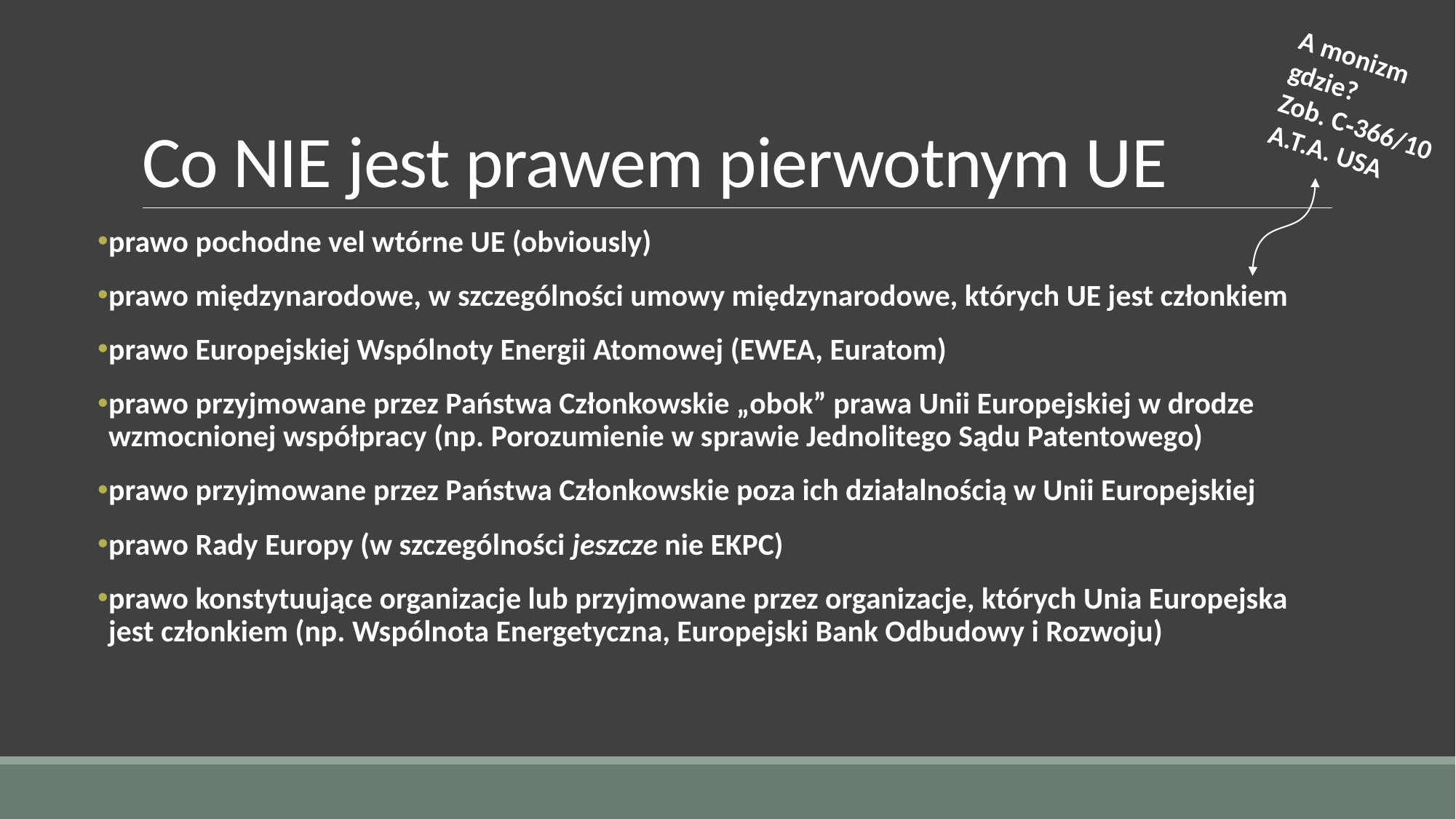

# Co NIE jest prawem pierwotnym UE
A monizm gdzie?
Zob. C‑366/10
A.T.A. USA
prawo pochodne vel wtórne UE (obviously)
prawo międzynarodowe, w szczególności umowy międzynarodowe, których UE jest członkiem
prawo Europejskiej Wspólnoty Energii Atomowej (EWEA, Euratom)
prawo przyjmowane przez Państwa Członkowskie „obok” prawa Unii Europejskiej w drodze wzmocnionej współpracy (np. Porozumienie w sprawie Jednolitego Sądu Patentowego)
prawo przyjmowane przez Państwa Członkowskie poza ich działalnością w Unii Europejskiej
prawo Rady Europy (w szczególności jeszcze nie EKPC)
prawo konstytuujące organizacje lub przyjmowane przez organizacje, których Unia Europejska jest członkiem (np. Wspólnota Energetyczna, Europejski Bank Odbudowy i Rozwoju)